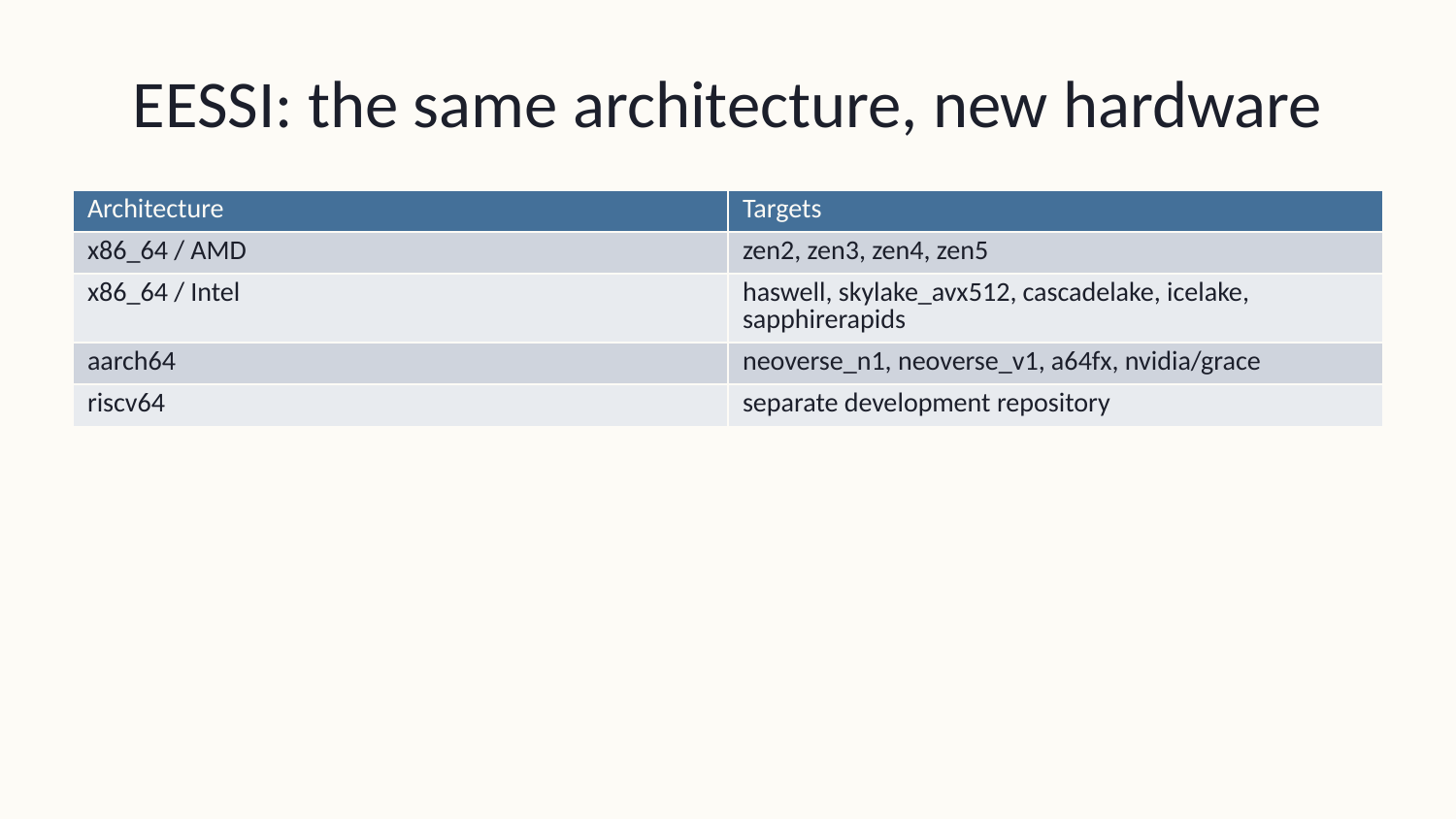

# EESSI: the same architecture, new hardware
| Architecture | Targets |
| --- | --- |
| x86\_64 / AMD | zen2, zen3, zen4, zen5 |
| x86\_64 / Intel | haswell, skylake\_avx512, cascadelake, icelake, sapphirerapids |
| aarch64 | neoverse\_n1, neoverse\_v1, a64fx, nvidia/grace |
| riscv64 | separate development repository |